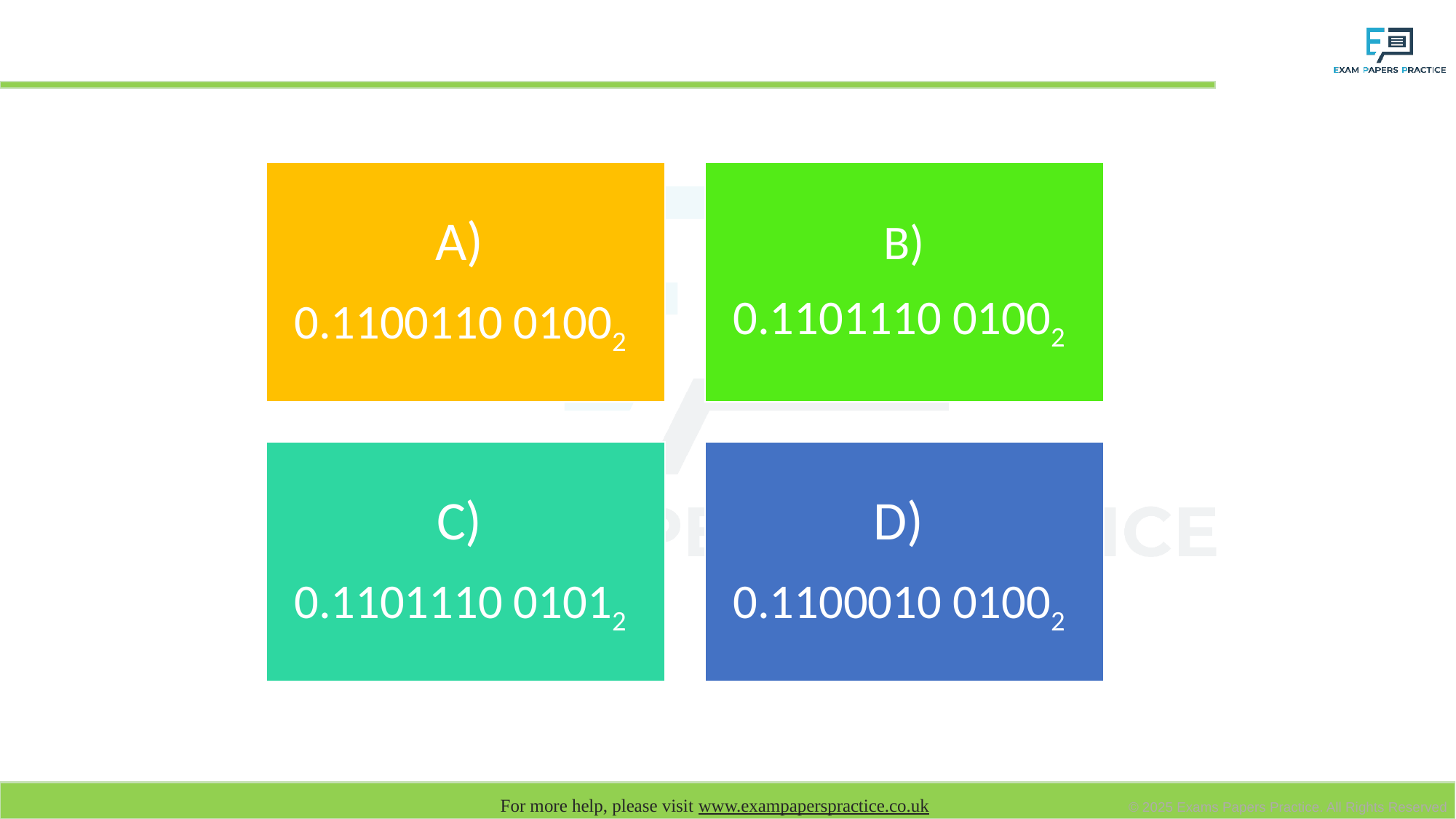

# What is 13.7510  in normalised floating point?
A)
0.1100110 01002
B)
0.1101110 01002
C)
0.1101110 01012
D)
0.1100010 01002